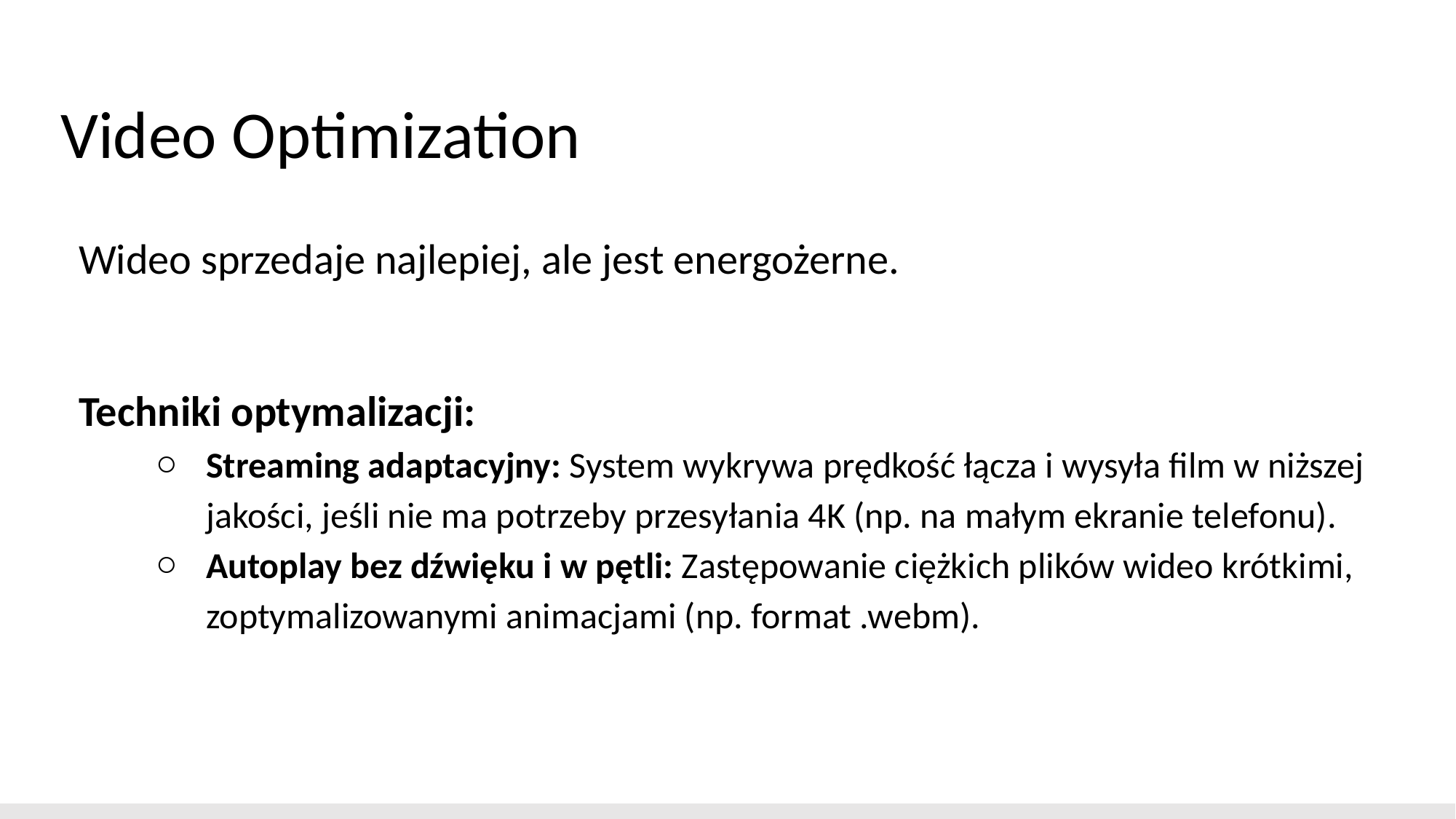

# Video Optimization
Wideo sprzedaje najlepiej, ale jest energożerne.

Techniki optymalizacji:
Streaming adaptacyjny: System wykrywa prędkość łącza i wysyła film w niższej jakości, jeśli nie ma potrzeby przesyłania 4K (np. na małym ekranie telefonu).
Autoplay bez dźwięku i w pętli: Zastępowanie ciężkich plików wideo krótkimi, zoptymalizowanymi animacjami (np. format .webm).